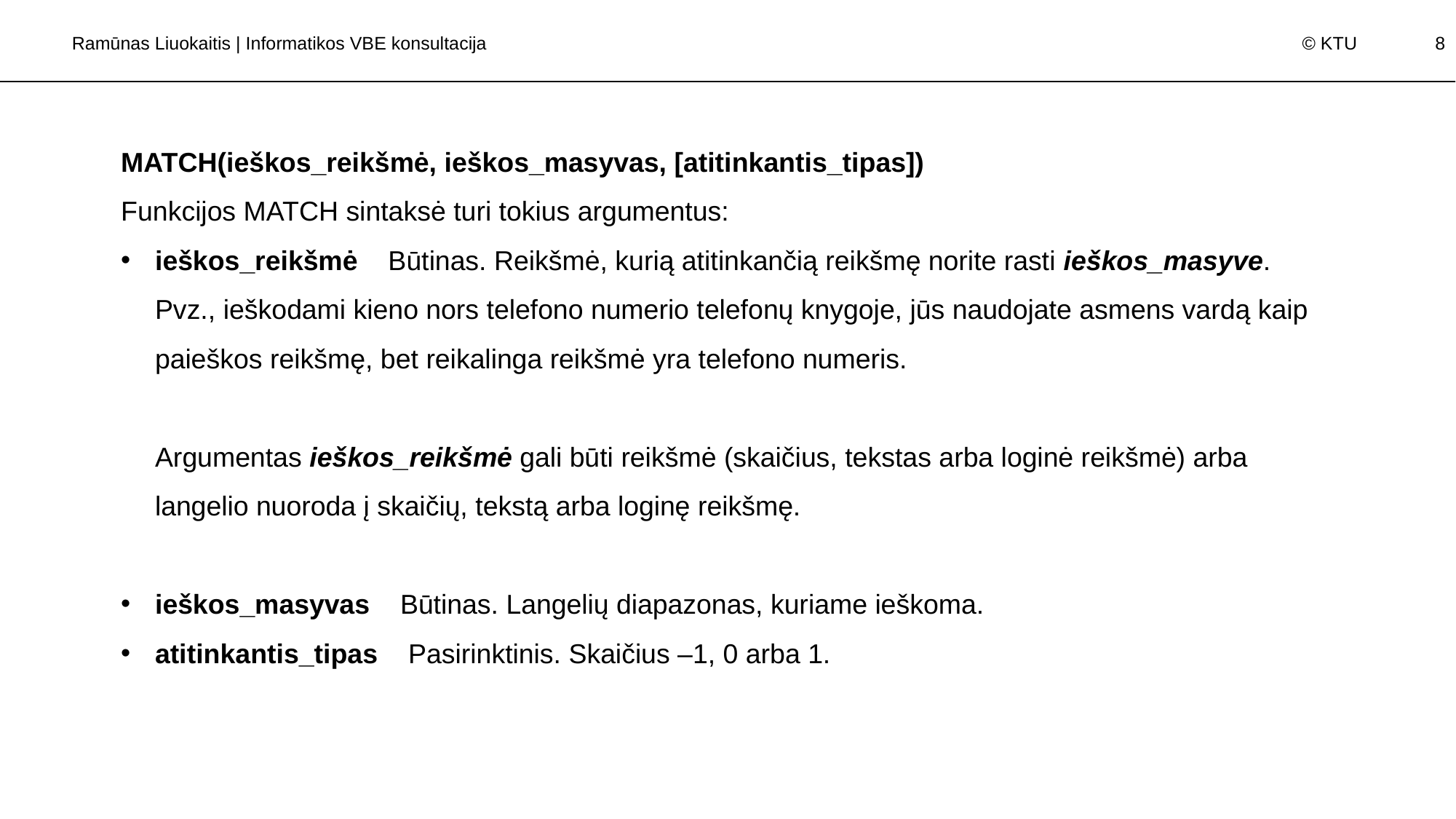

Ramūnas Liuokaitis | Informatikos VBE konsultacija
MATCH(ieškos_reikšmė, ieškos_masyvas, [atitinkantis_tipas])
Funkcijos MATCH sintaksė turi tokius argumentus:
ieškos_reikšmė    Būtinas. Reikšmė, kurią atitinkančią reikšmę norite rasti ieškos_masyve. Pvz., ieškodami kieno nors telefono numerio telefonų knygoje, jūs naudojate asmens vardą kaip paieškos reikšmę, bet reikalinga reikšmė yra telefono numeris.
Argumentas ieškos_reikšmė gali būti reikšmė (skaičius, tekstas arba loginė reikšmė) arba langelio nuoroda į skaičių, tekstą arba loginę reikšmę.
ieškos_masyvas    Būtinas. Langelių diapazonas, kuriame ieškoma.
atitinkantis_tipas    Pasirinktinis. Skaičius –1, 0 arba 1.